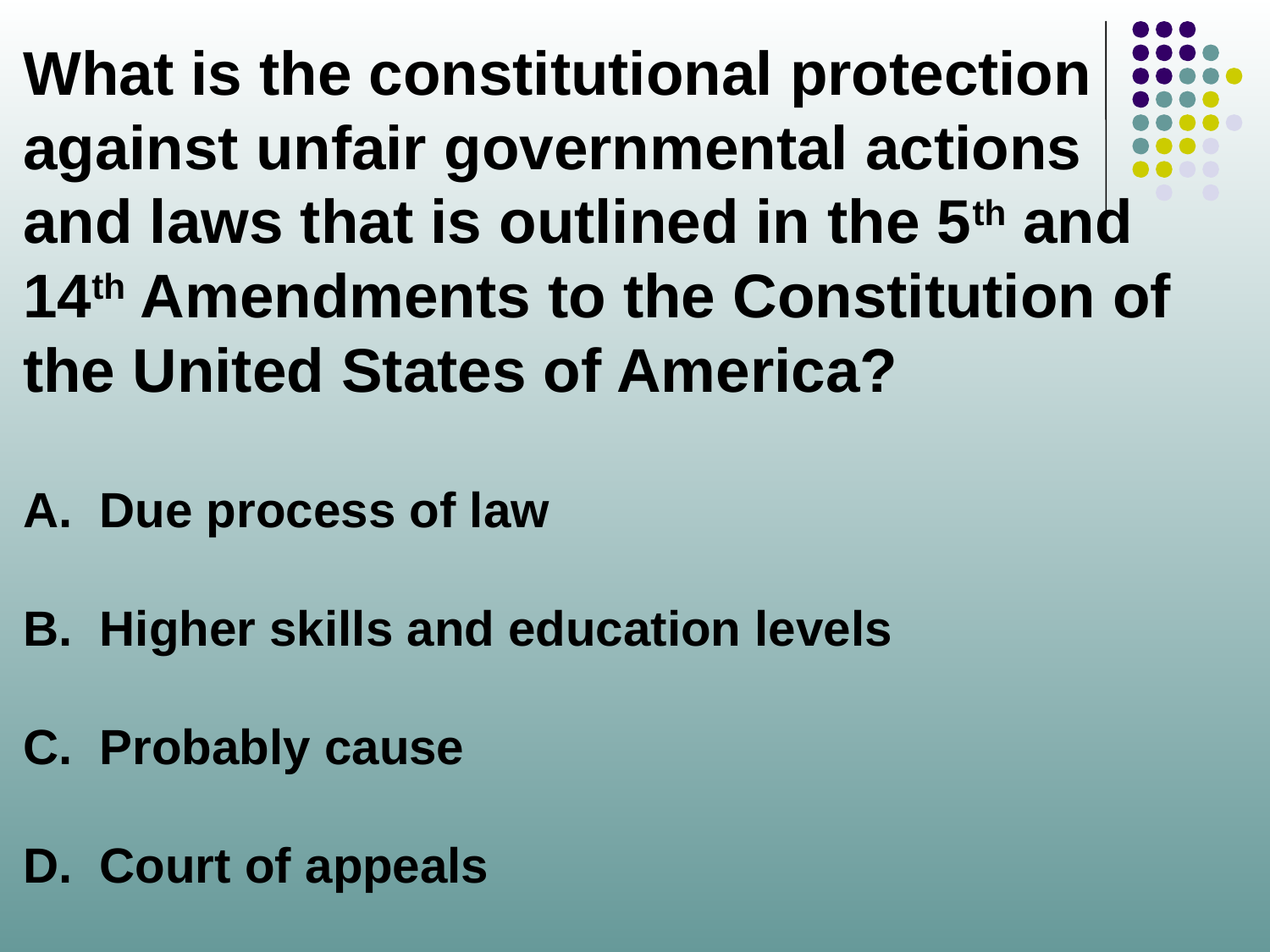

What is the constitutional protection against unfair governmental actions and laws that is outlined in the 5th and 14th Amendments to the Constitution of the United States of America?
A.  Due process of law
B.  Higher skills and education levels
C.  Probably cause
D.  Court of appeals